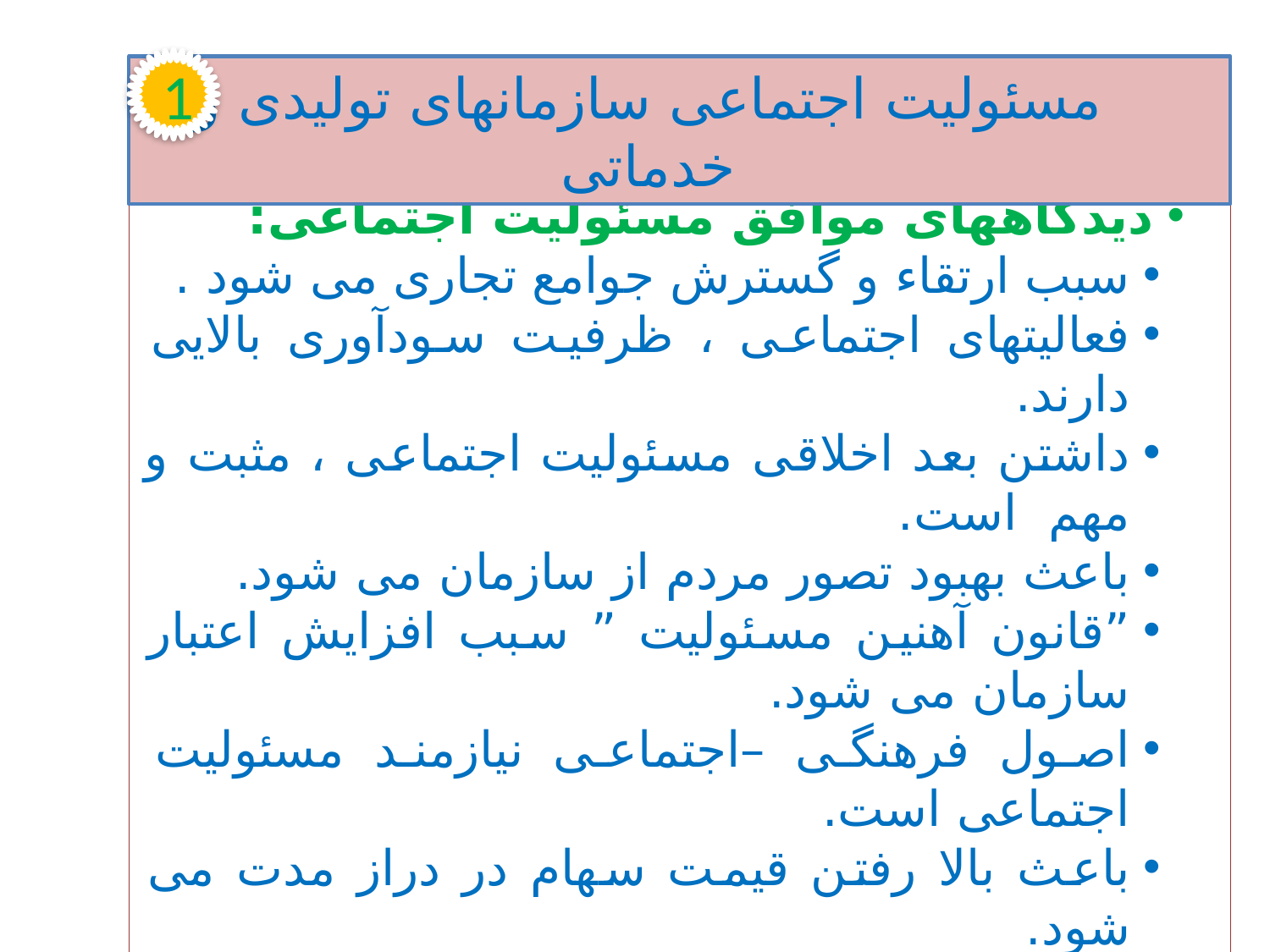

1
مسئولیت اجتماعی سازمانهای تولیدی و خدماتی
دیدگاههای موافق مسئولیت اجتماعی:
سبب ارتقاء و گسترش جوامع تجاری می شود .
فعالیتهای اجتماعی ، ظرفیت سودآوری بالایی دارند.
داشتن بعد اخلاقی مسئولیت اجتماعی ، مثبت و مهم  است.
باعث بهبود تصور مردم از سازمان می شود.
”قانون آهنین مسئولیت ” سبب افزایش اعتبار سازمان می شود.
اصول فرهنگی –اجتماعی نیازمند مسئولیت اجتماعی است.
باعث بالا رفتن قیمت سهام در دراز مدت می شود.
 امکان حل مشکلات اجتماعی غیر قابل حل توسط دولت ، به دست بنگاههای کسب و کار.
کسب و کار ، یک سازمان و منبع مالی و انسانی برای حل مشکلات اجتماعی است.